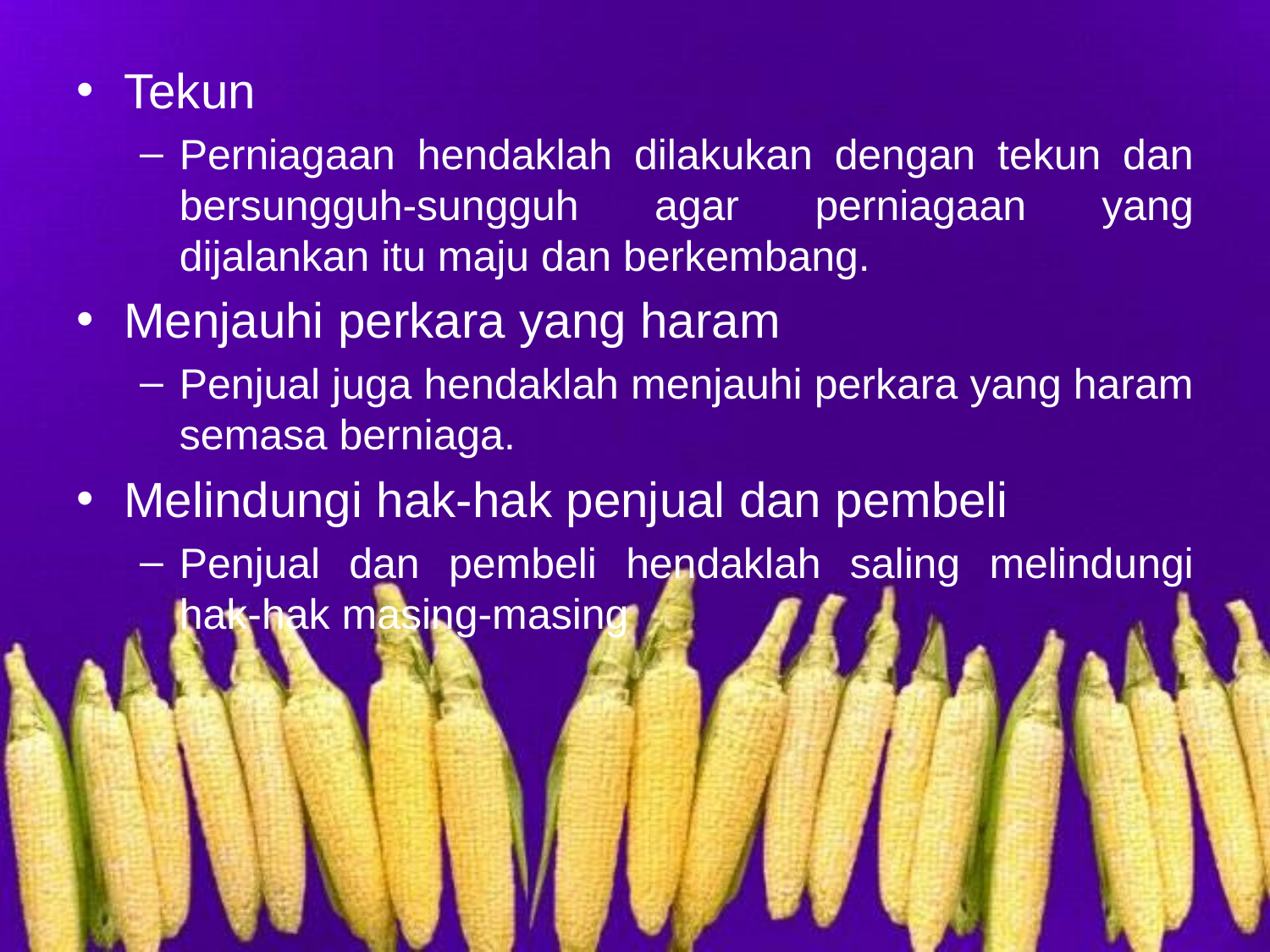

Tekun
Perniagaan hendaklah dilakukan dengan tekun dan bersungguh-sungguh agar perniagaan yang dijalankan itu maju dan berkembang.
Menjauhi perkara yang haram
Penjual juga hendaklah menjauhi perkara yang haram semasa berniaga.
Melindungi hak-hak penjual dan pembeli
Penjual dan pembeli hendaklah saling melindungi hak-hak masing-masing